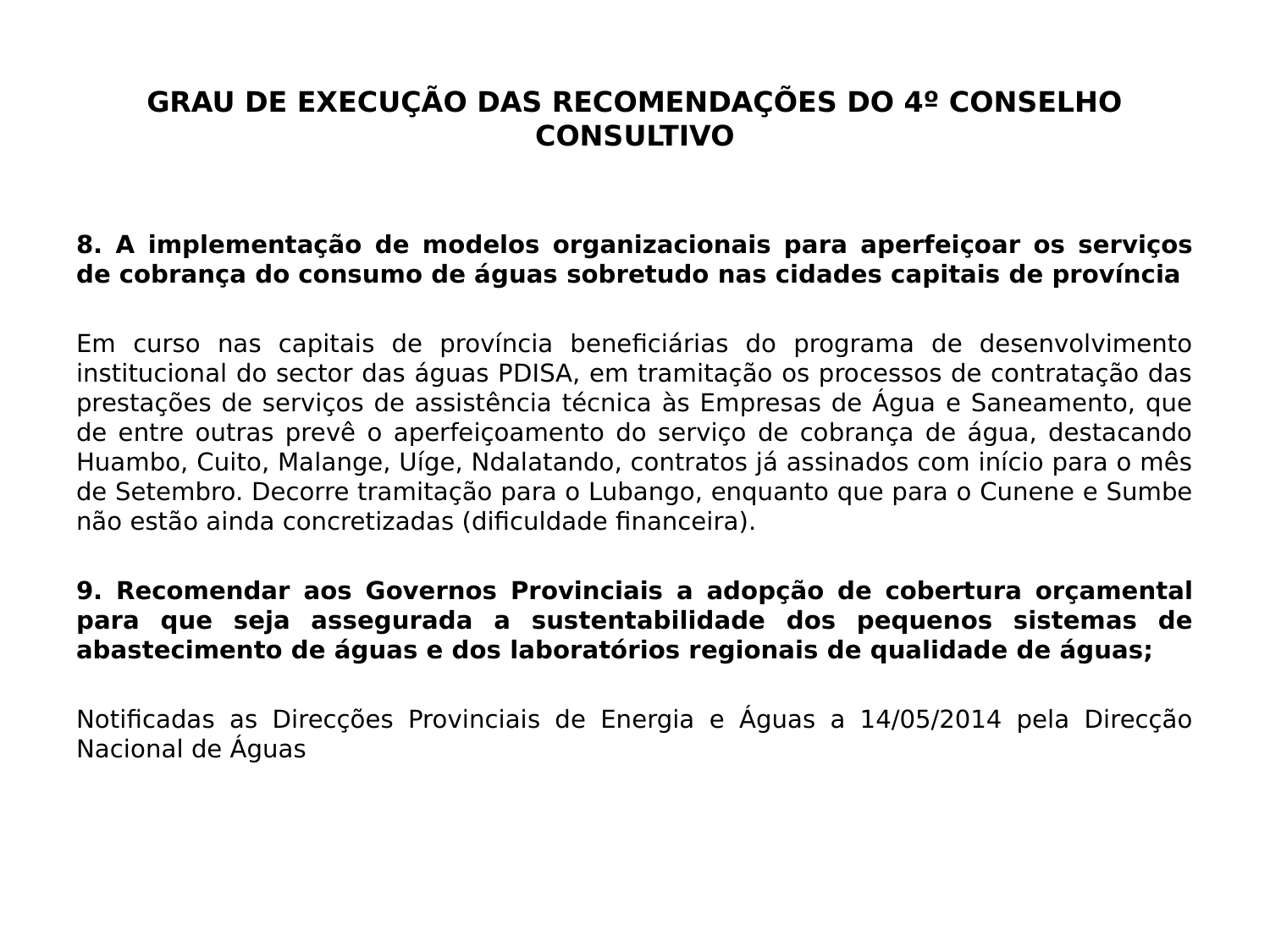

# GRAU DE EXECUÇÃO DAS RECOMENDAÇÕES DO 4º CONSELHO CONSULTIVO
8. A implementação de modelos organizacionais para aperfeiçoar os serviços de cobrança do consumo de águas sobretudo nas cidades capitais de província

Em curso nas capitais de província beneficiárias do programa de desenvolvimento institucional do sector das águas PDISA, em tramitação os processos de contratação das prestações de serviços de assistência técnica às Empresas de Água e Saneamento, que de entre outras prevê o aperfeiçoamento do serviço de cobrança de água, destacando Huambo, Cuito, Malange, Uíge, Ndalatando, contratos já assinados com início para o mês de Setembro. Decorre tramitação para o Lubango, enquanto que para o Cunene e Sumbe não estão ainda concretizadas (dificuldade financeira).

9. Recomendar aos Governos Provinciais a adopção de cobertura orçamental para que seja assegurada a sustentabilidade dos pequenos sistemas de abastecimento de águas e dos laboratórios regionais de qualidade de águas;

Notificadas as Direcções Provinciais de Energia e Águas a 14/05/2014 pela Direcção Nacional de Águas